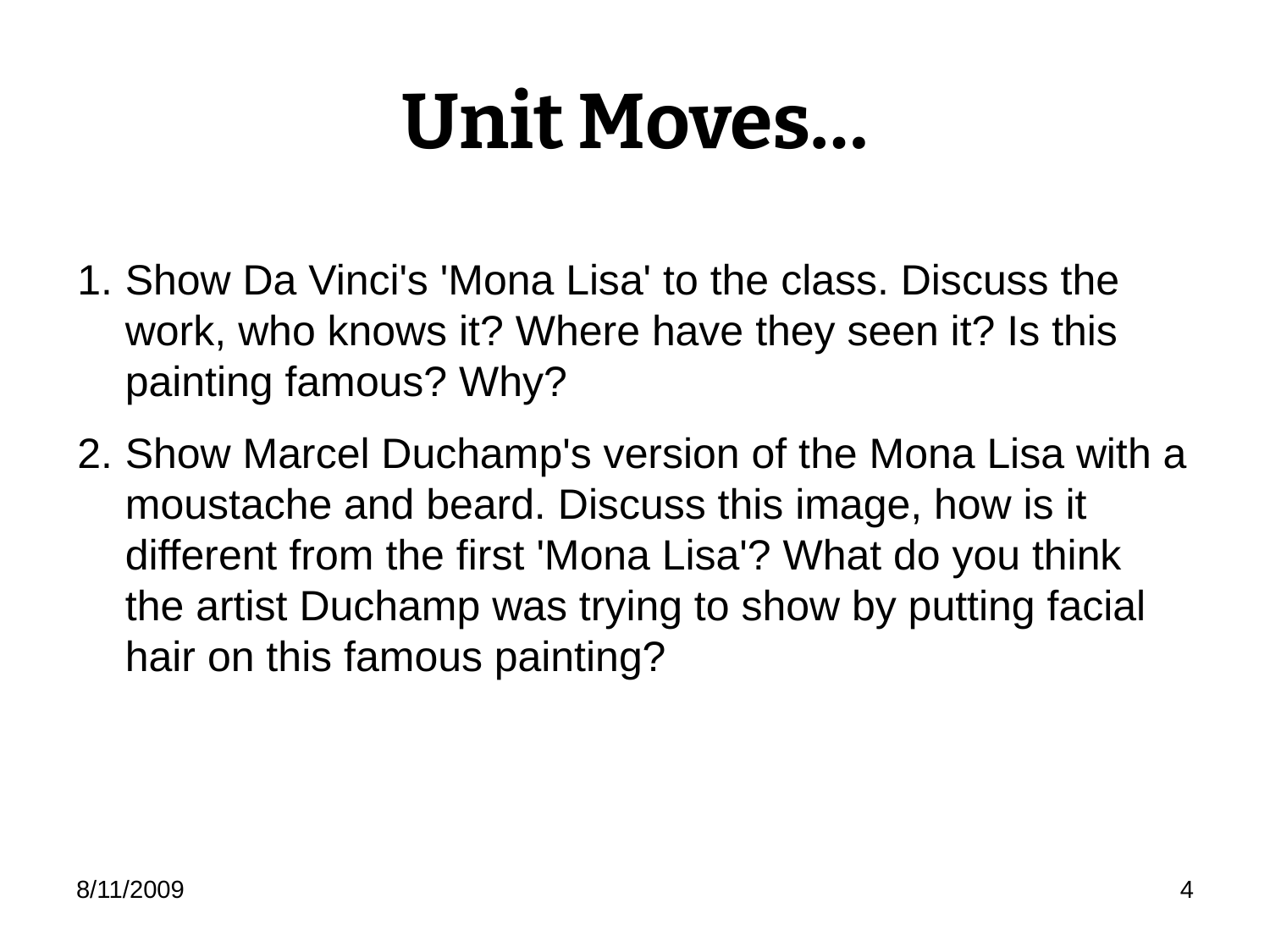

# Unit Moves…
Show Da Vinci's 'Mona Lisa' to the class. Discuss the work, who knows it? Where have they seen it? Is this painting famous? Why?
Show Marcel Duchamp's version of the Mona Lisa with a moustache and beard. Discuss this image, how is it different from the first 'Mona Lisa'? What do you think the artist Duchamp was trying to show by putting facial hair on this famous painting?
8/11/2009
4